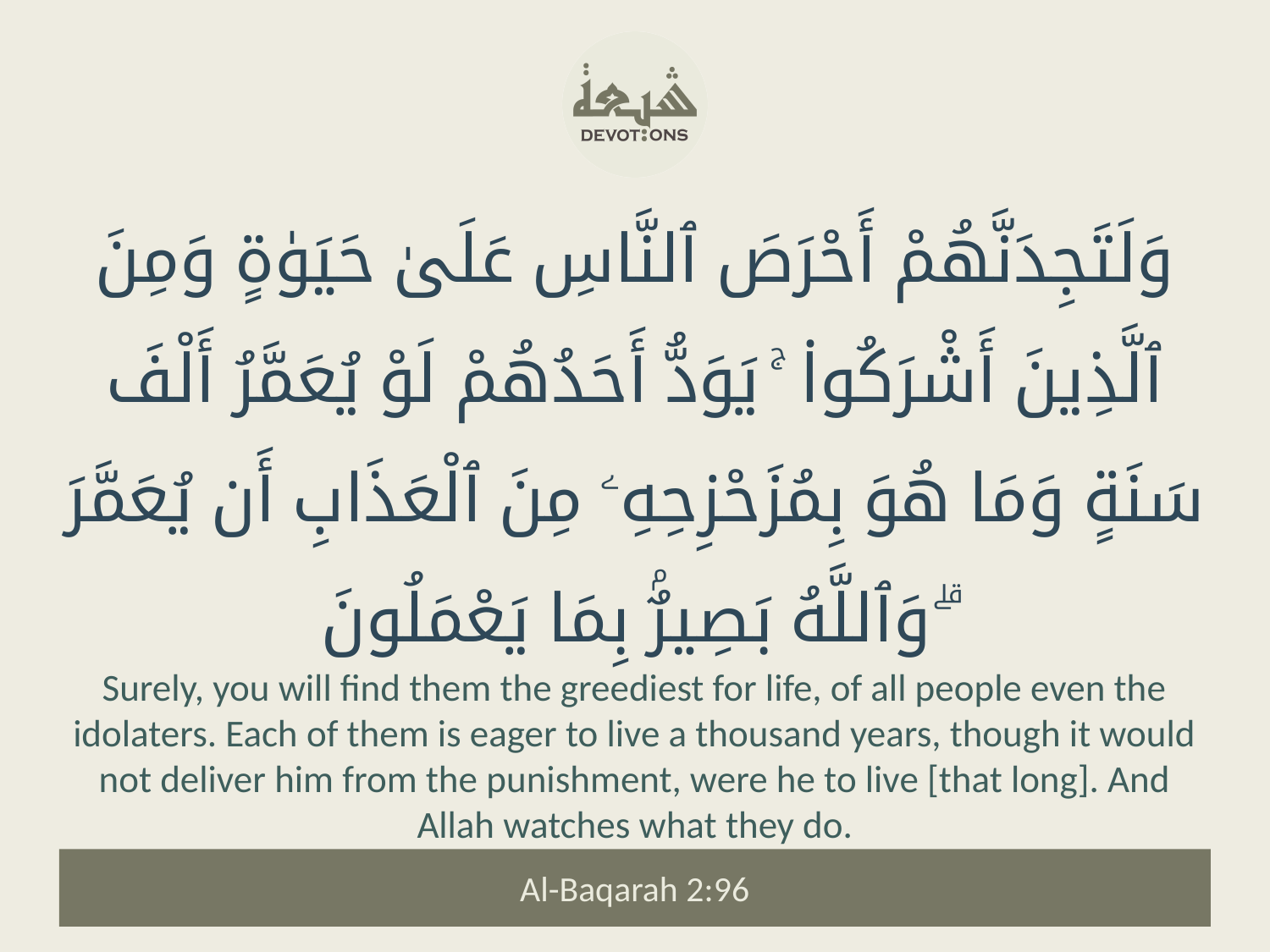

وَلَتَجِدَنَّهُمْ أَحْرَصَ ٱلنَّاسِ عَلَىٰ حَيَوٰةٍ وَمِنَ ٱلَّذِينَ أَشْرَكُوا۟ ۚ يَوَدُّ أَحَدُهُمْ لَوْ يُعَمَّرُ أَلْفَ سَنَةٍ وَمَا هُوَ بِمُزَحْزِحِهِۦ مِنَ ٱلْعَذَابِ أَن يُعَمَّرَ ۗ وَٱللَّهُ بَصِيرٌۢ بِمَا يَعْمَلُونَ
Surely, you will find them the greediest for life, of all people even the idolaters. Each of them is eager to live a thousand years, though it would not deliver him from the punishment, were he to live [that long]. And Allah watches what they do.
Al-Baqarah 2:96